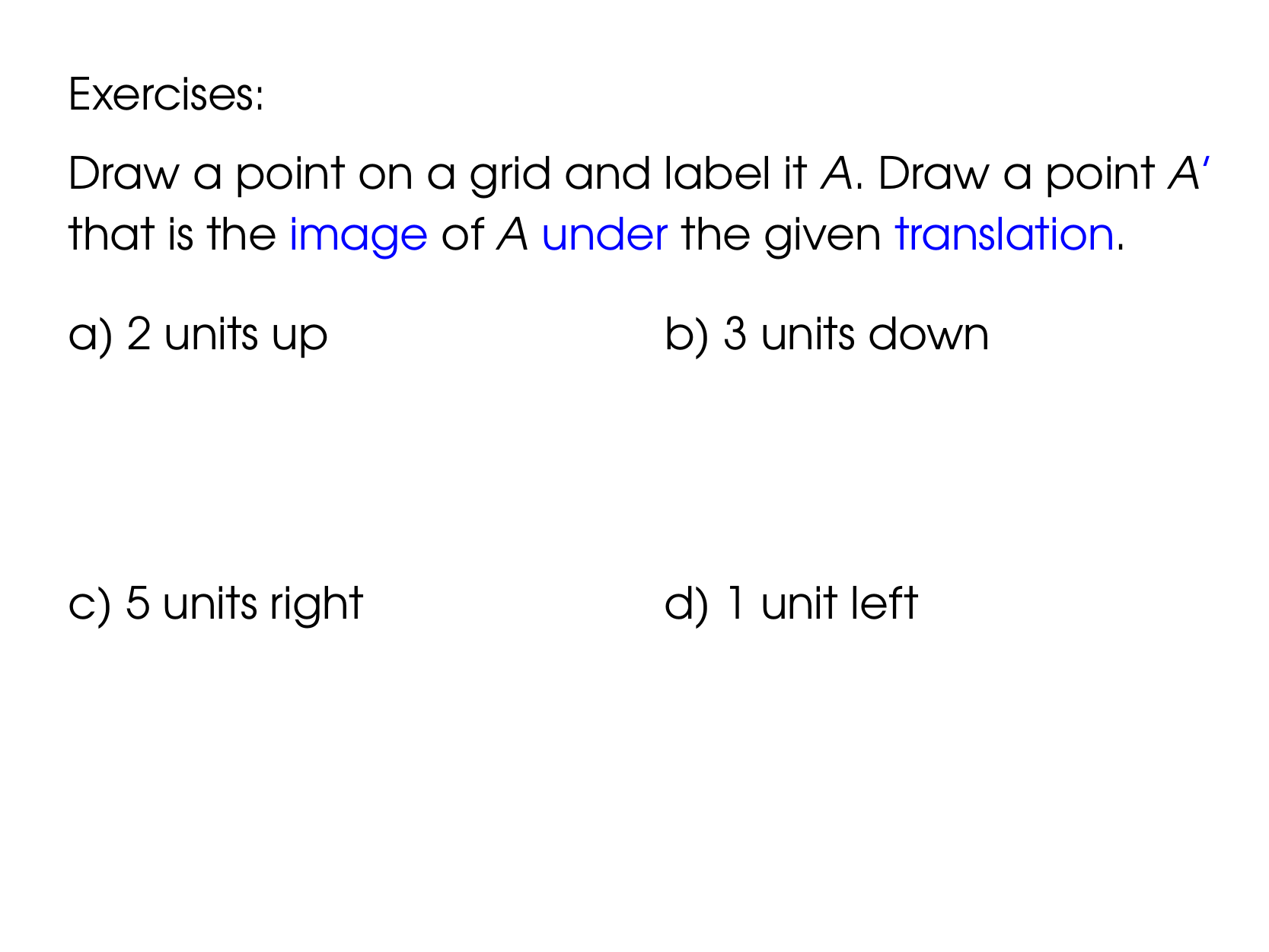

Exercises:
Draw a point on a grid and label it A. Draw a point A′ that is the image of A under the given translation.
a) 2 units up
b) 3 units down
c) 5 units right
d) 1 unit left